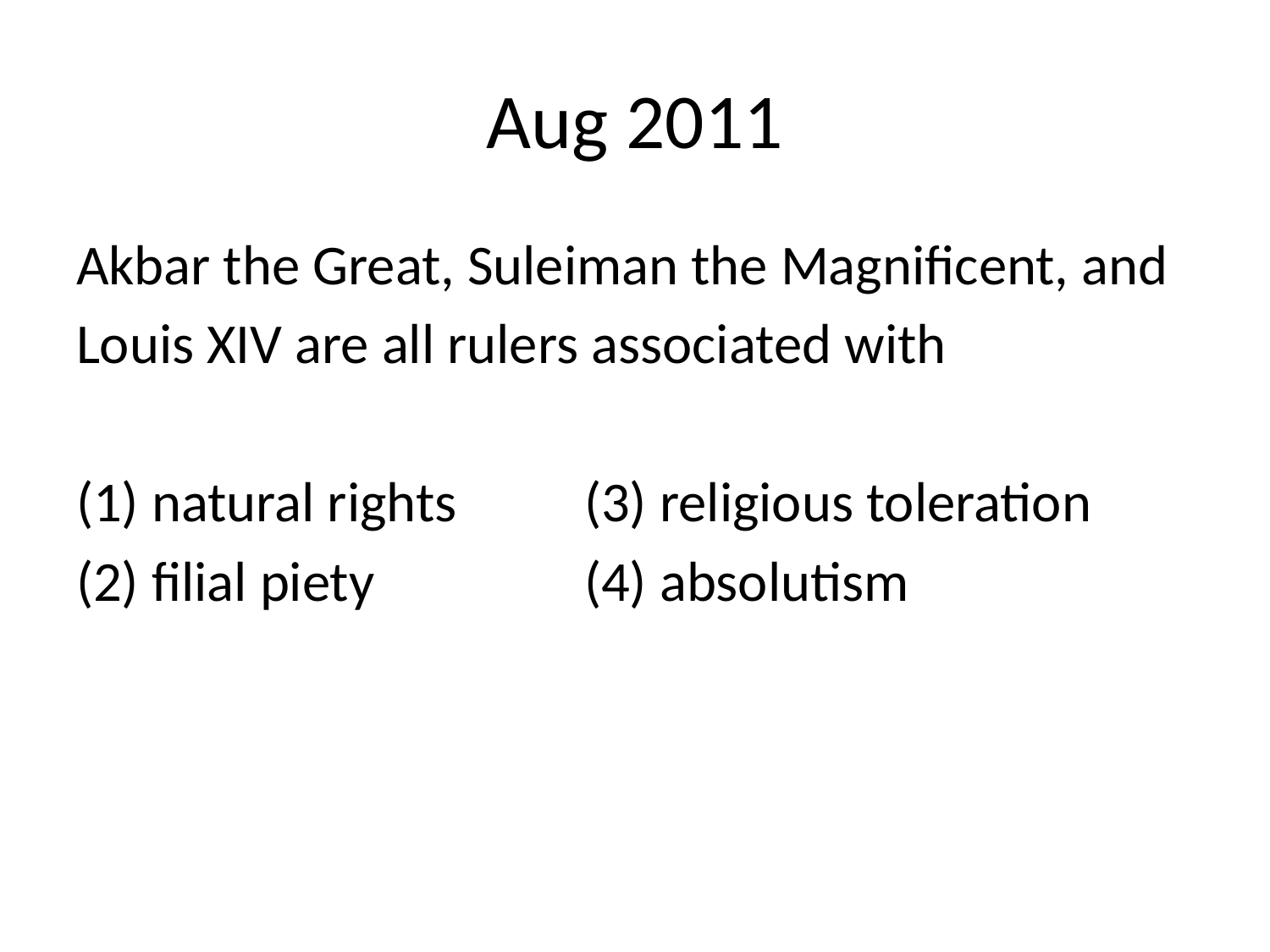

# Aug 2011
Akbar the Great, Suleiman the Magnificent, and
Louis XIV are all rulers associated with

(1) natural rights 	(3) religious toleration
(2) filial piety 		(4) absolutism